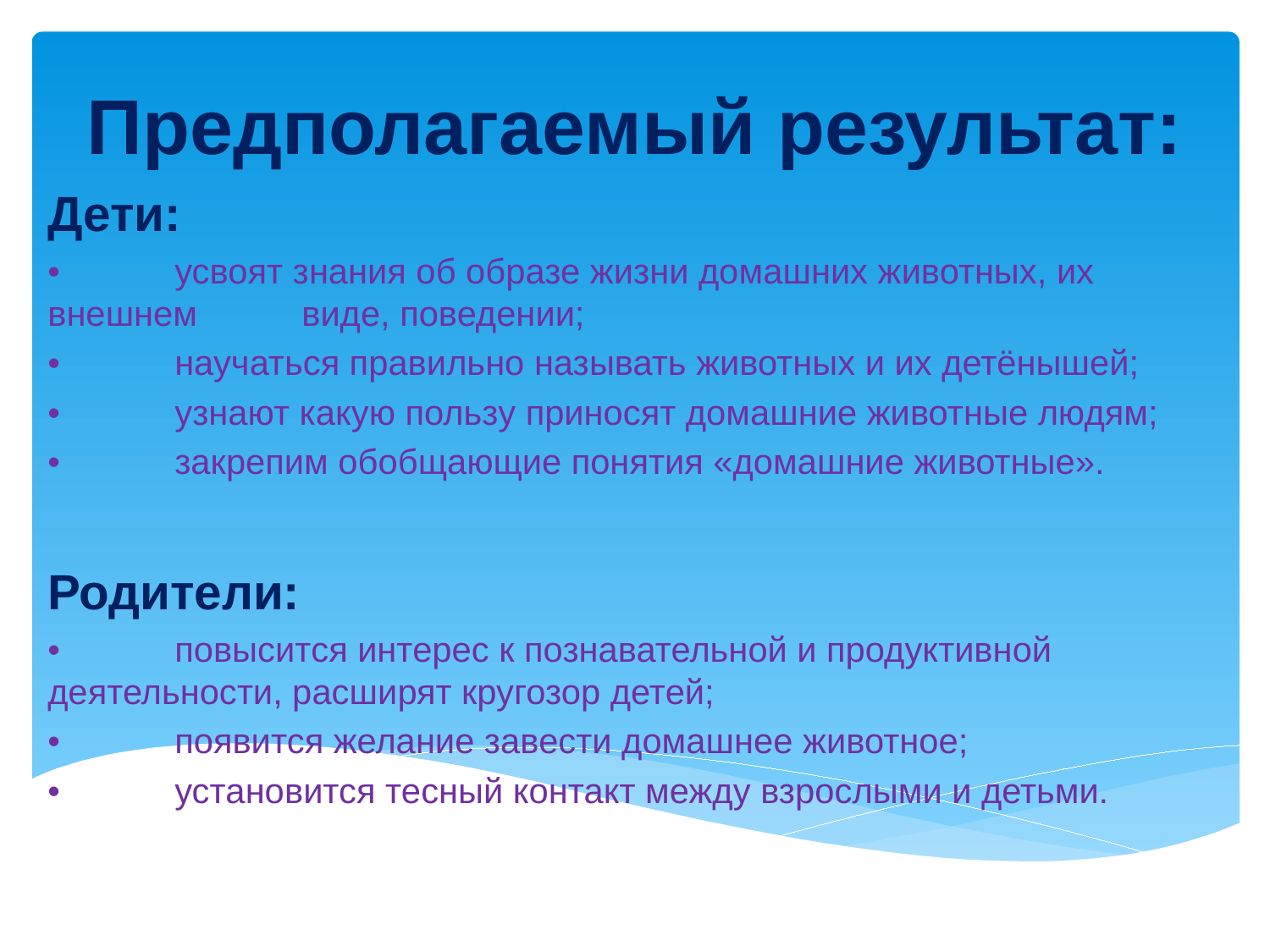

# Предполагаемый результат:
Дети:
•	усвоят знания об образе жизни домашних животных, их внешнем 	виде, поведении;
•	научаться правильно называть животных и их детёнышей;
•	узнают какую пользу приносят домашние животные людям;
•	закрепим обобщающие понятия «домашние животные».

Родители:
•	повысится интерес к познавательной и продуктивной 	деятельности, расширят кругозор детей;
•	появится желание завести домашнее животное;
•	установится тесный контакт между взрослыми и детьми.